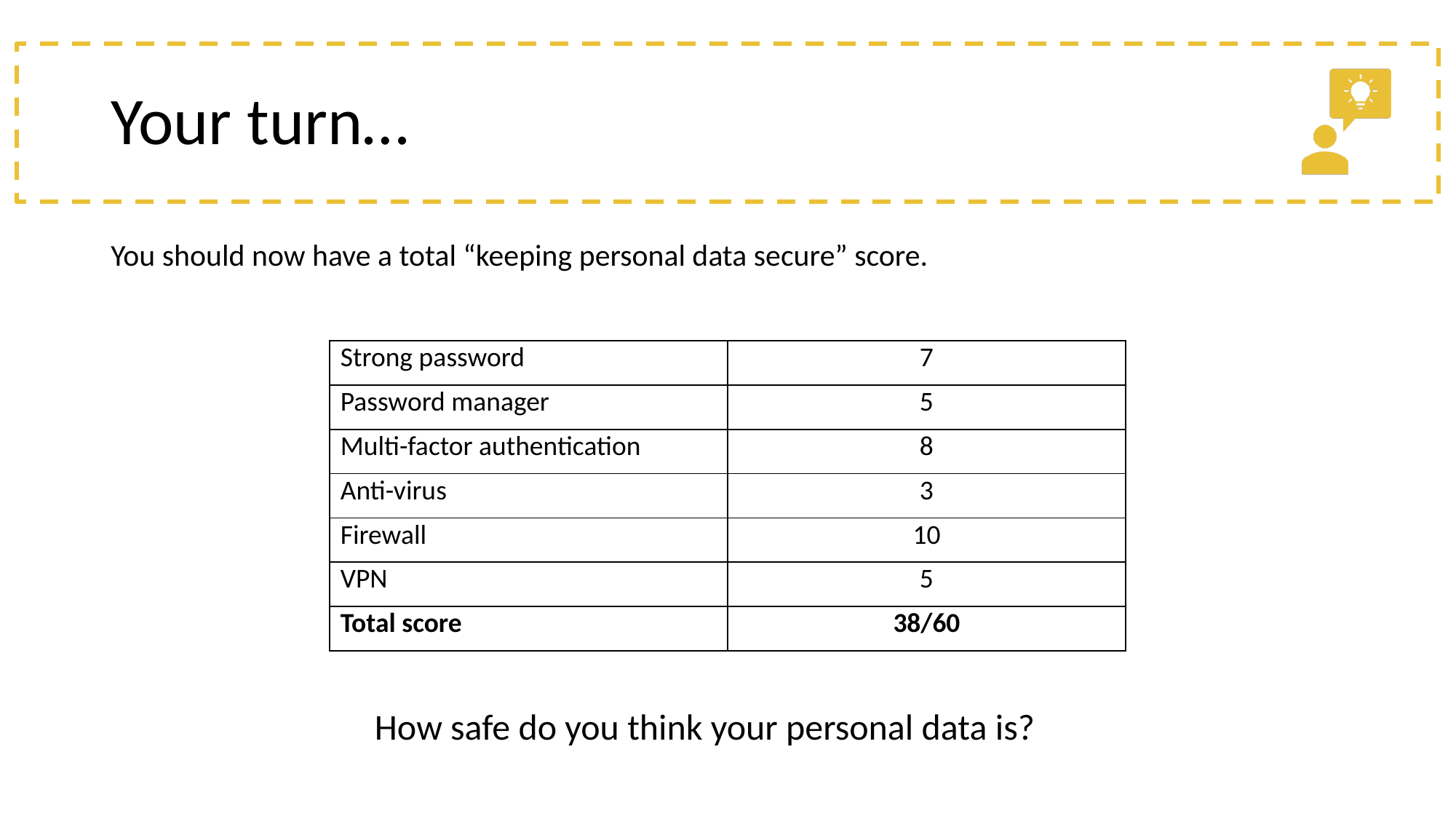

# Your turn…
You should now have a total “keeping personal data secure” score.

| Strong password | 7 |
| --- | --- |
| Password manager | 5 |
| Multi-factor authentication | 8 |
| Anti-virus | 3 |
| Firewall | 10 |
| VPN | 5 |
| Total score | 38/60 |
How safe do you think your personal data is?